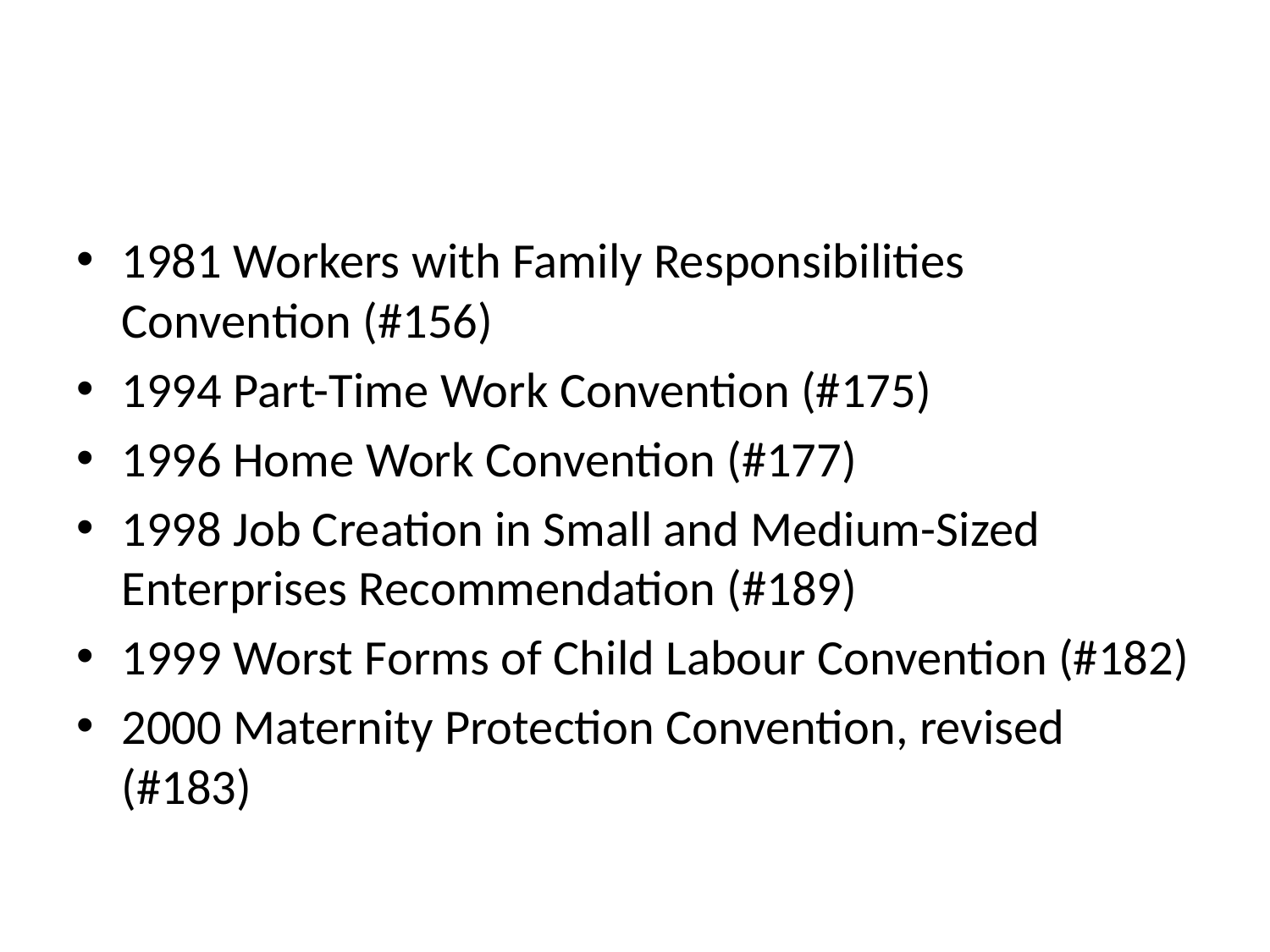

#
1981 Workers with Family Responsibilities Convention (#156)
1994 Part-Time Work Convention (#175)
1996 Home Work Convention (#177)
1998 Job Creation in Small and Medium-Sized Enterprises Recommendation (#189)
1999 Worst Forms of Child Labour Convention (#182)
2000 Maternity Protection Convention, revised (#183)